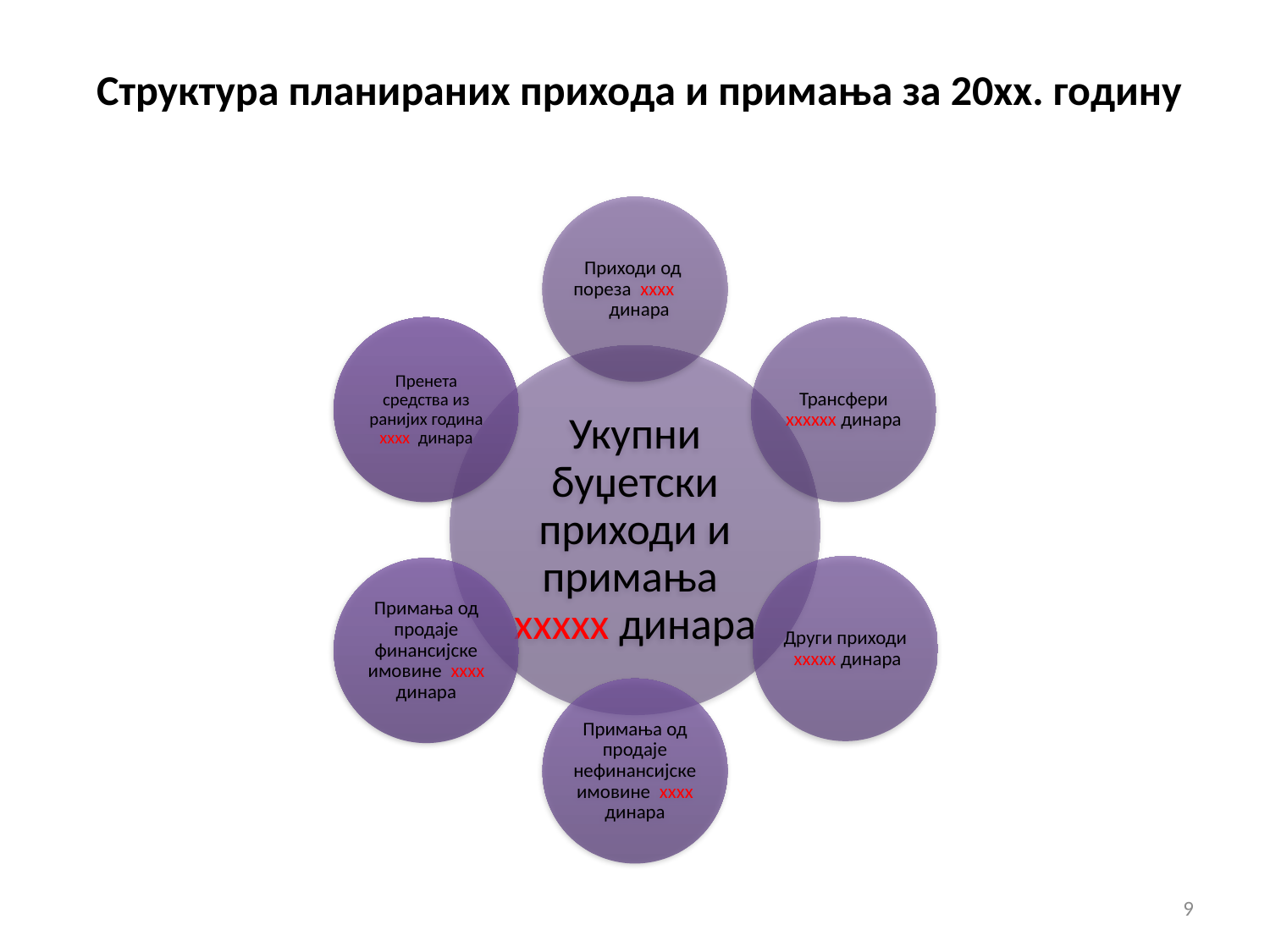

# Структура планираних прихода и примања за 20хх. годину
Укупни буџетски приходи и примања  xxxxx динара
Приходи од  пореза  xxxx        динара
Трансфери xxxxxx динара
Други приходи  xxxxx динара
Примања од продаје нефинансијске имовине  xxxx динара
Примања од продаје финансијске имовине  xxxx динара
Пренета средства из ранијих година xxxx  динара
9